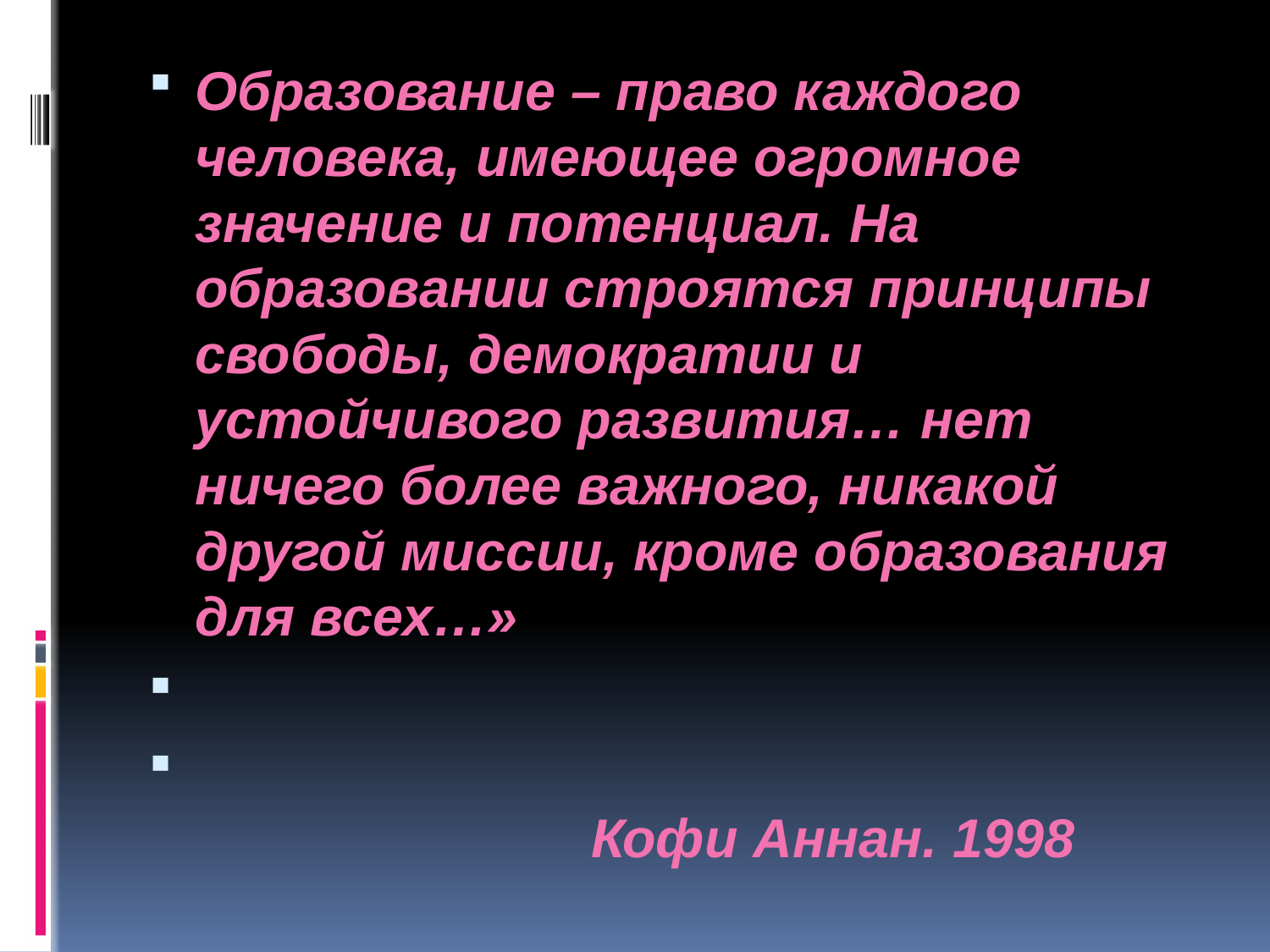

Образование – право каждого человека, имеющее огромное значение и потенциал. На образовании строятся принципы свободы, демократии и устойчивого развития… нет ничего более важного, никакой другой миссии, кроме образования для всех…»

                                                                                            Кофи Аннан. 1998